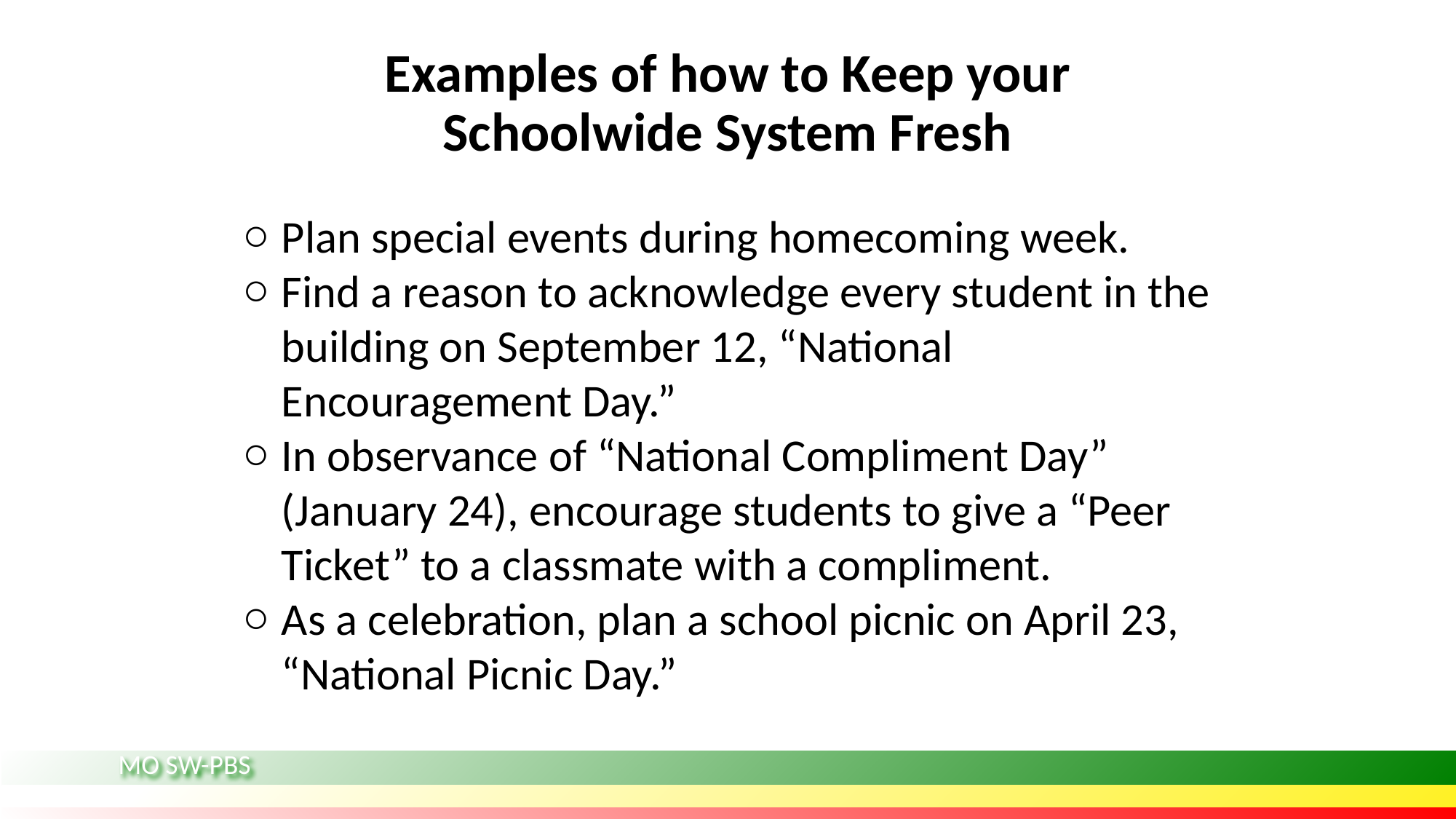

# Examples of how to Keep your Schoolwide System Fresh
Plan special events during homecoming week.
Find a reason to acknowledge every student in the building on September 12, “National Encouragement Day.”
In observance of “National Compliment Day” (January 24), encourage students to give a “Peer Ticket” to a classmate with a compliment.
As a celebration, plan a school picnic on April 23, “National Picnic Day.”